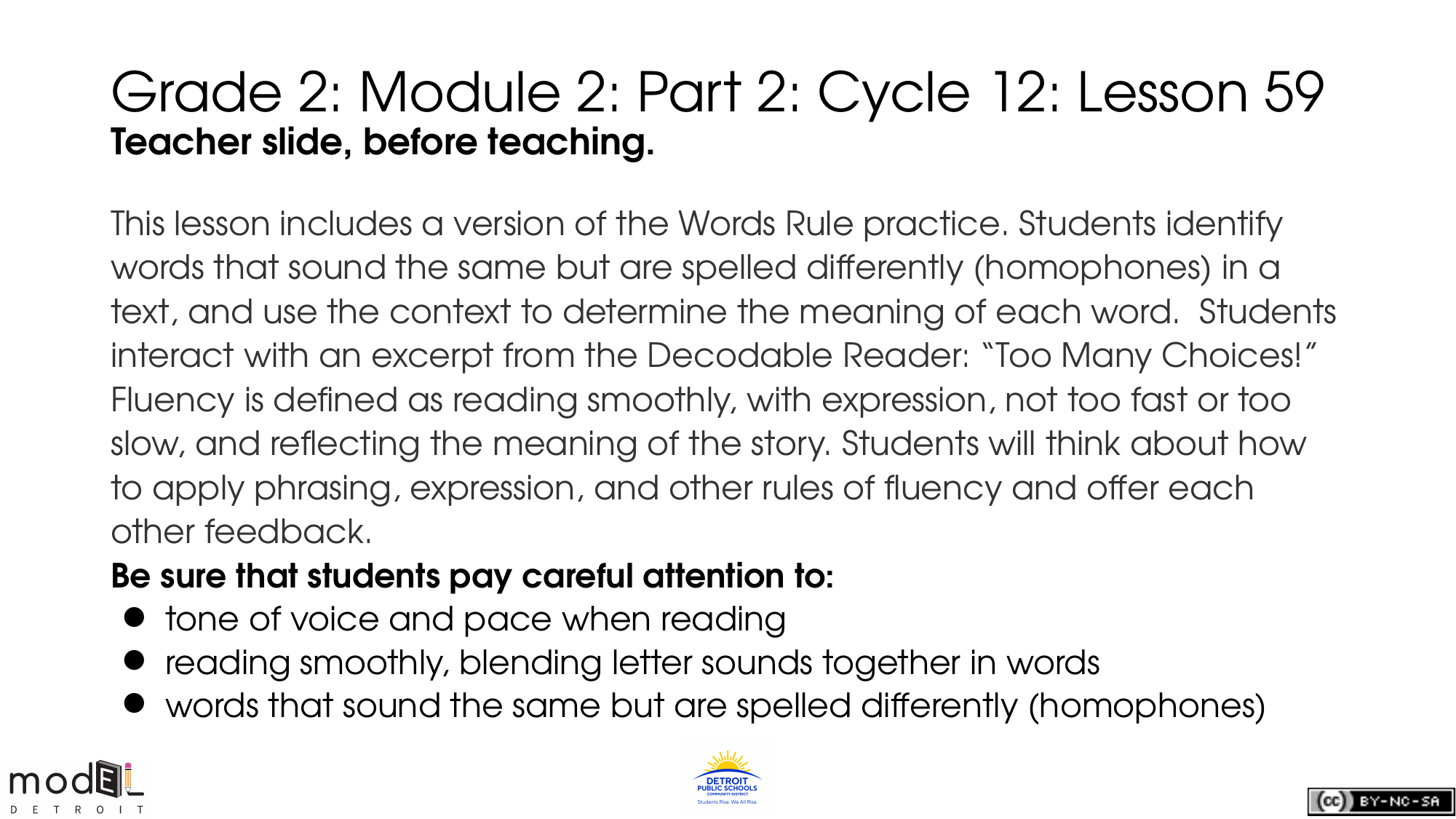

# Grade 2: Module 2: Part 2: Cycle 12: Lesson 59
Teacher slide, before teaching.
This lesson includes a version of the Words Rule practice. Students identify words that sound the same but are spelled differently (homophones) in a text, and use the context to determine the meaning of each word.  Students interact with an excerpt from the Decodable Reader: “Too Many Choices!” Fluency is defined as reading smoothly, with expression, not too fast or too slow, and reflecting the meaning of the story. Students will think about how to apply phrasing, expression, and other rules of fluency and offer each other feedback.
Be sure that students pay careful attention to:
tone of voice and pace when reading
reading smoothly, blending letter sounds together in words
words that sound the same but are spelled differently (homophones)